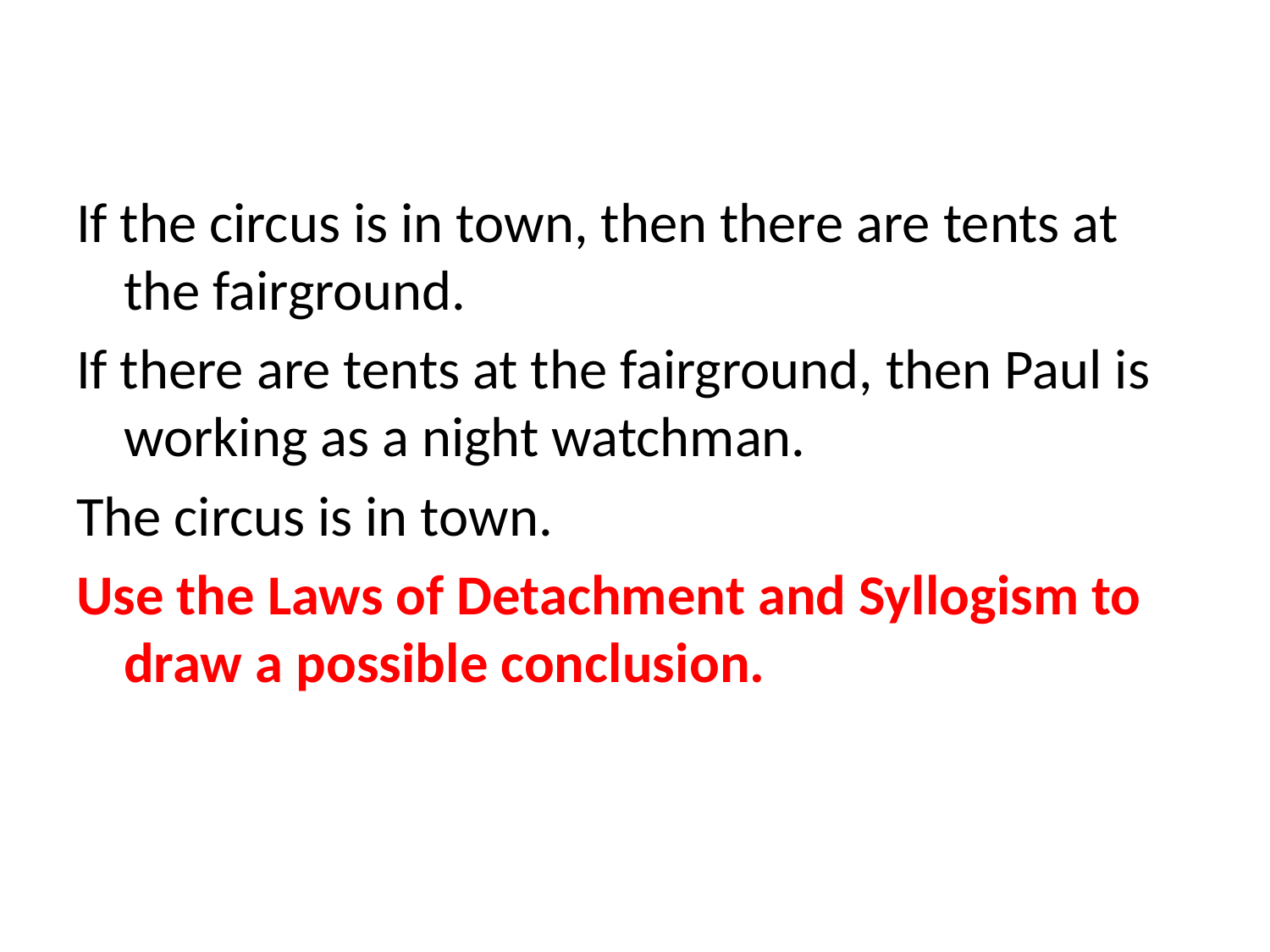

#
If the circus is in town, then there are tents at the fairground.
If there are tents at the fairground, then Paul is working as a night watchman.
The circus is in town.
Use the Laws of Detachment and Syllogism to draw a possible conclusion.